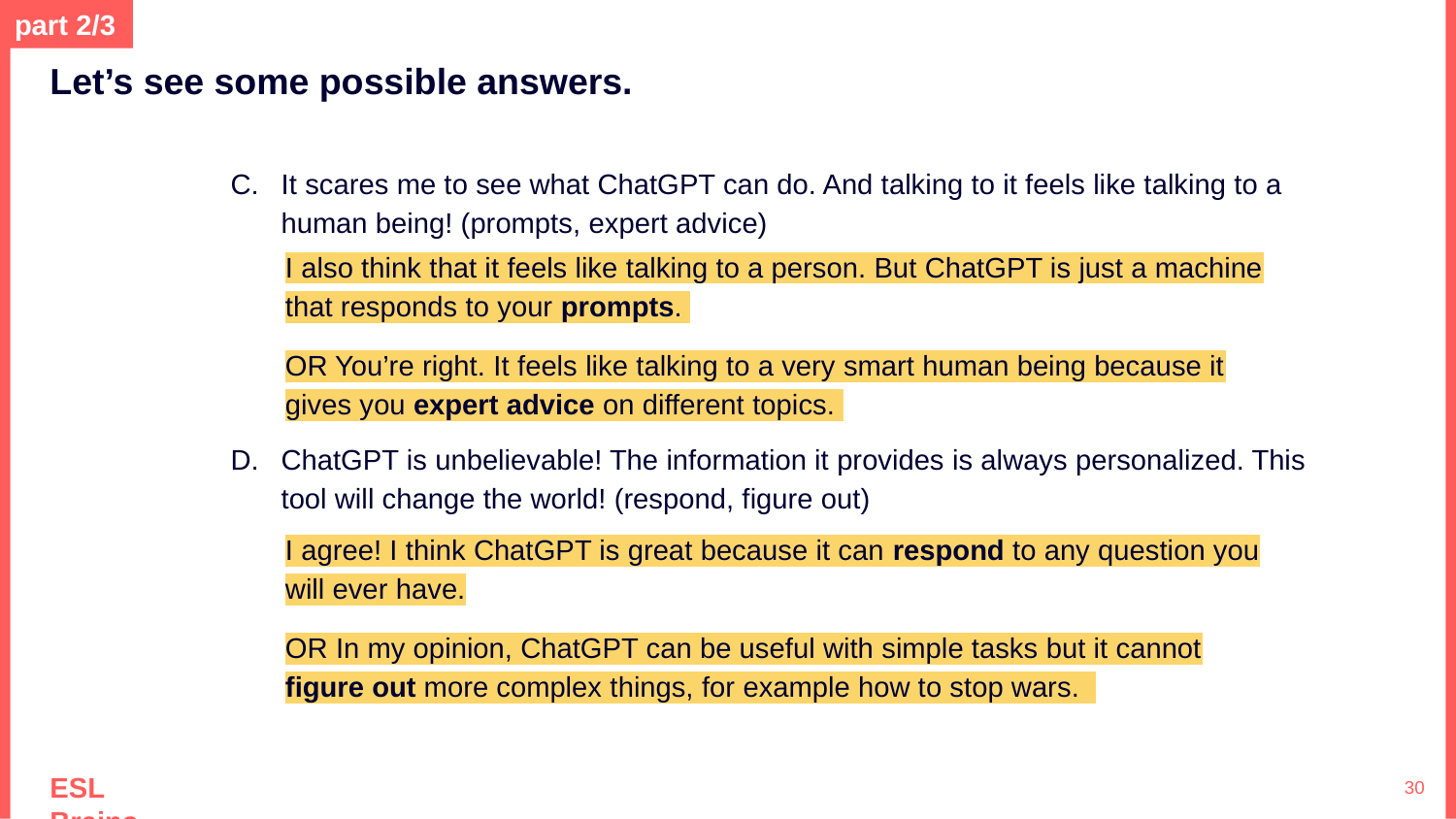

part 2/3
Let’s see some possible answers.
It scares me to see what ChatGPT can do. And talking to it feels like talking to a human being! (prompts, expert advice)

ChatGPT is unbelievable! The information it provides is always personalized. This tool will change the world! (respond, figure out)
I also think that it feels like talking to a person. But ChatGPT is just a machine that responds to your prompts.
OR You’re right. It feels like talking to a very smart human being because it gives you expert advice on different topics.
I agree! I think ChatGPT is great because it can respond to any question you will ever have.
OR In my opinion, ChatGPT can be useful with simple tasks but it cannot figure out more complex things, for example how to stop wars.
30